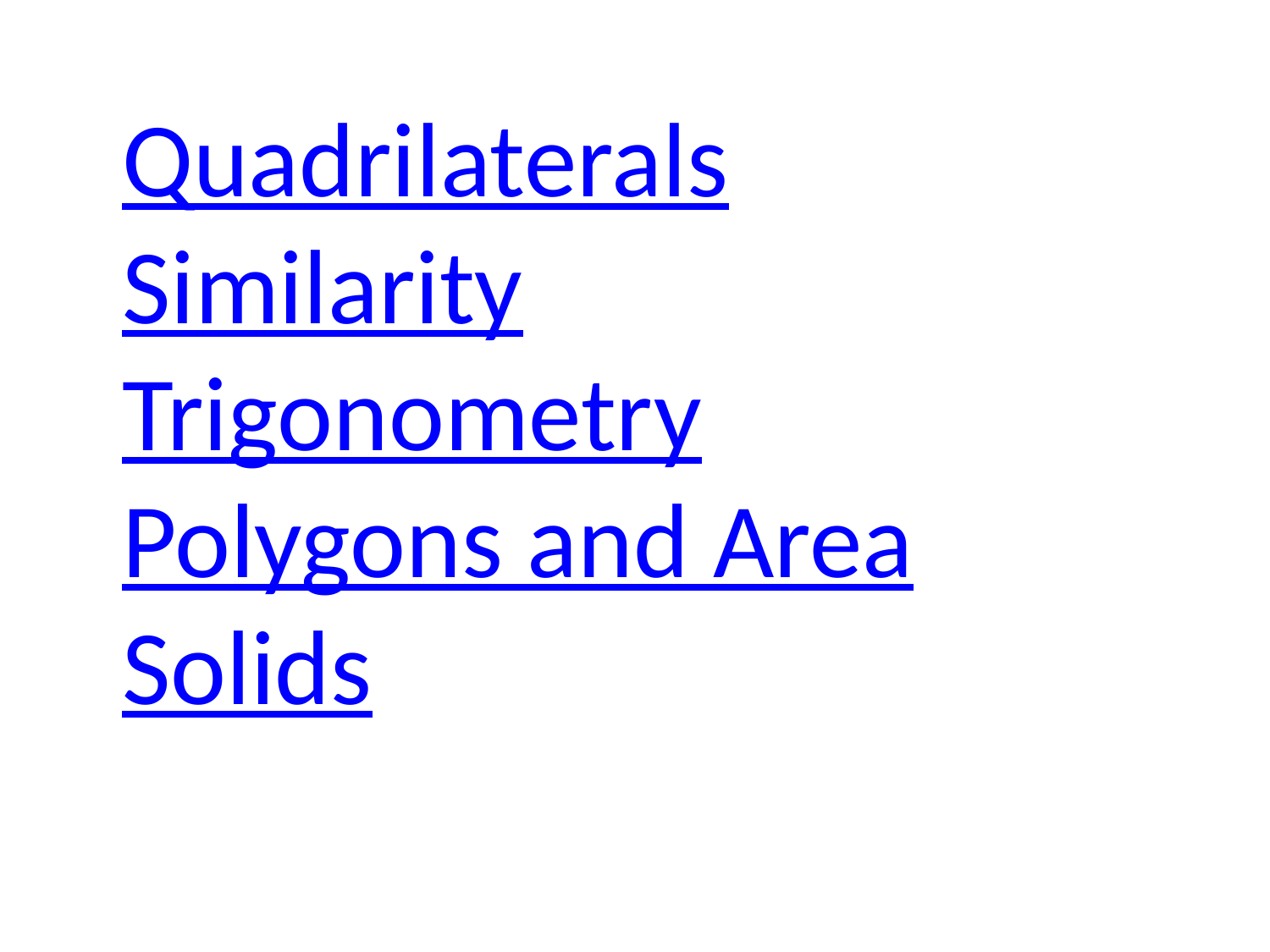

Quadrilaterals
Similarity
Trigonometry
Polygons and Area
Solids